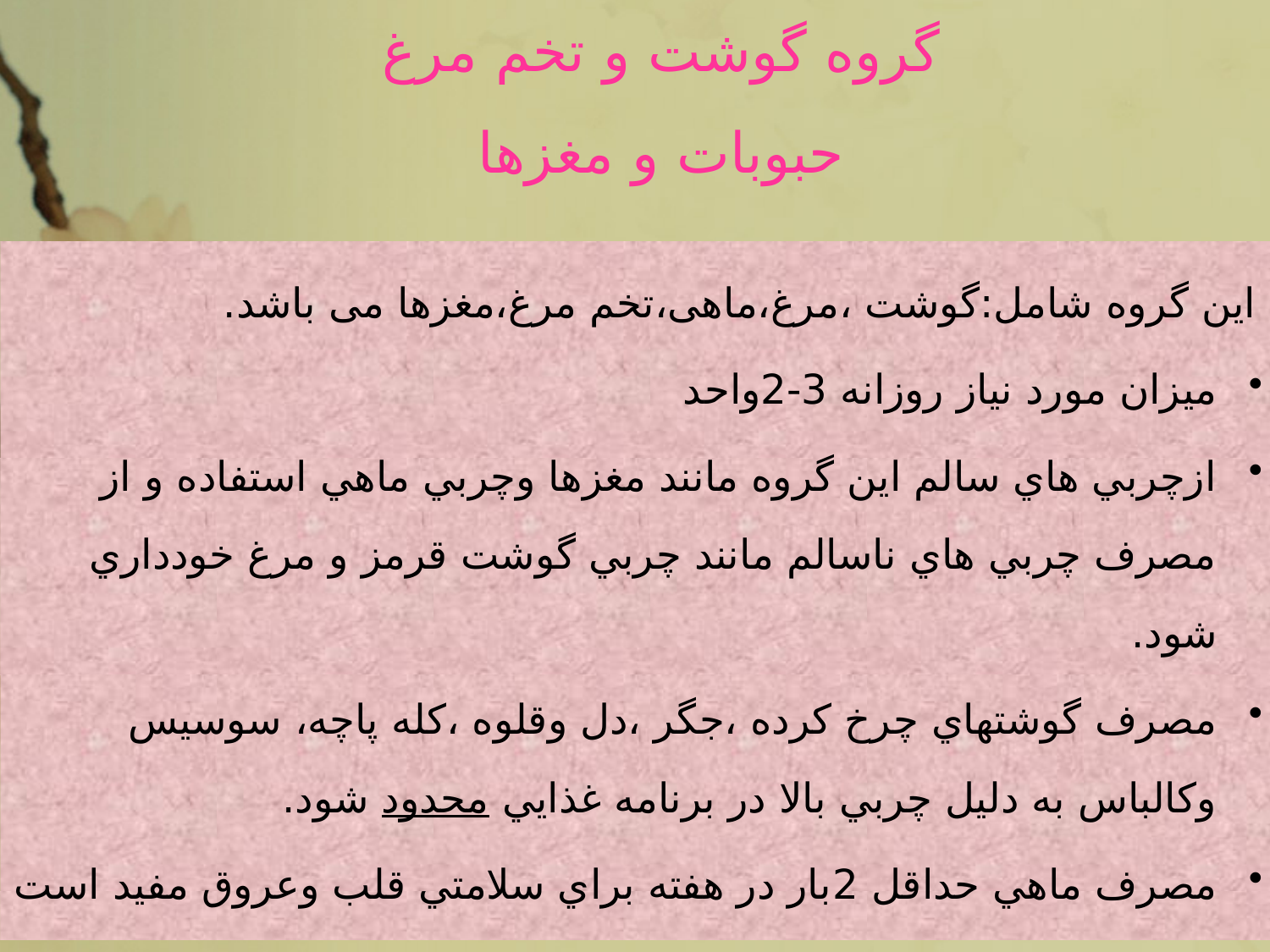

# گروه گوشت و تخم مرغ حبوبات و مغزها
این گروه شامل:گوشت ،مرغ،ماهی،تخم مرغ،مغزها می باشد.
میزان مورد نیاز روزانه 3-2واحد
ازچربي هاي سالم اين گروه مانند مغزها وچربي ماهي استفاده و از مصرف چربي هاي ناسالم مانند چربي گوشت قرمز و مرغ خودداري شود.
مصرف گوشتهاي چرخ كرده ،جگر ،دل وقلوه ،كله پاچه، سوسيس وكالباس به دليل چربي بالا در برنامه غذايي محدود شود.
مصرف ماهي حداقل 2بار در هفته براي سلامتي قلب وعروق مفيد است